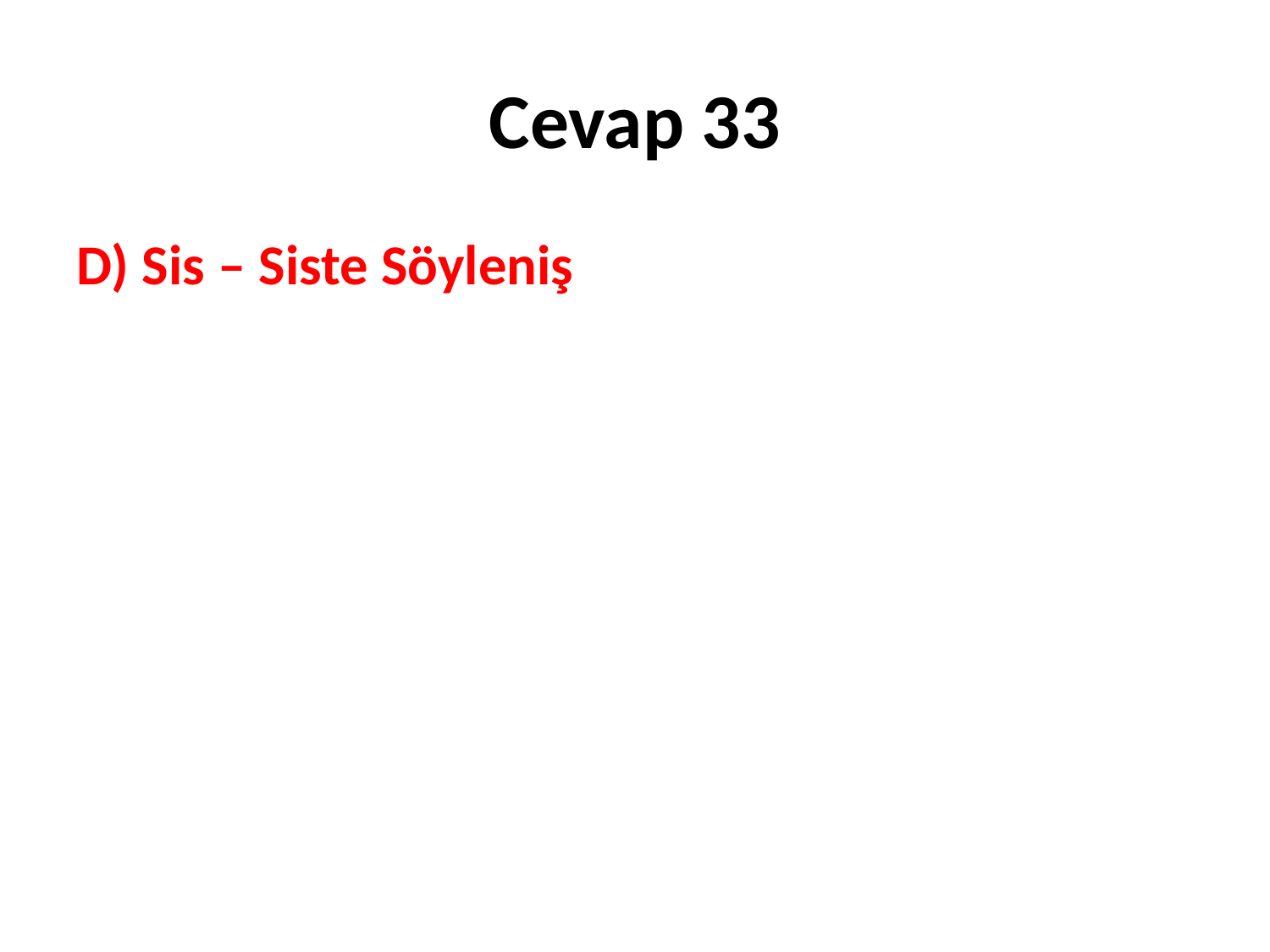

# Cevap 33
D) Sis – Siste Söyleniş